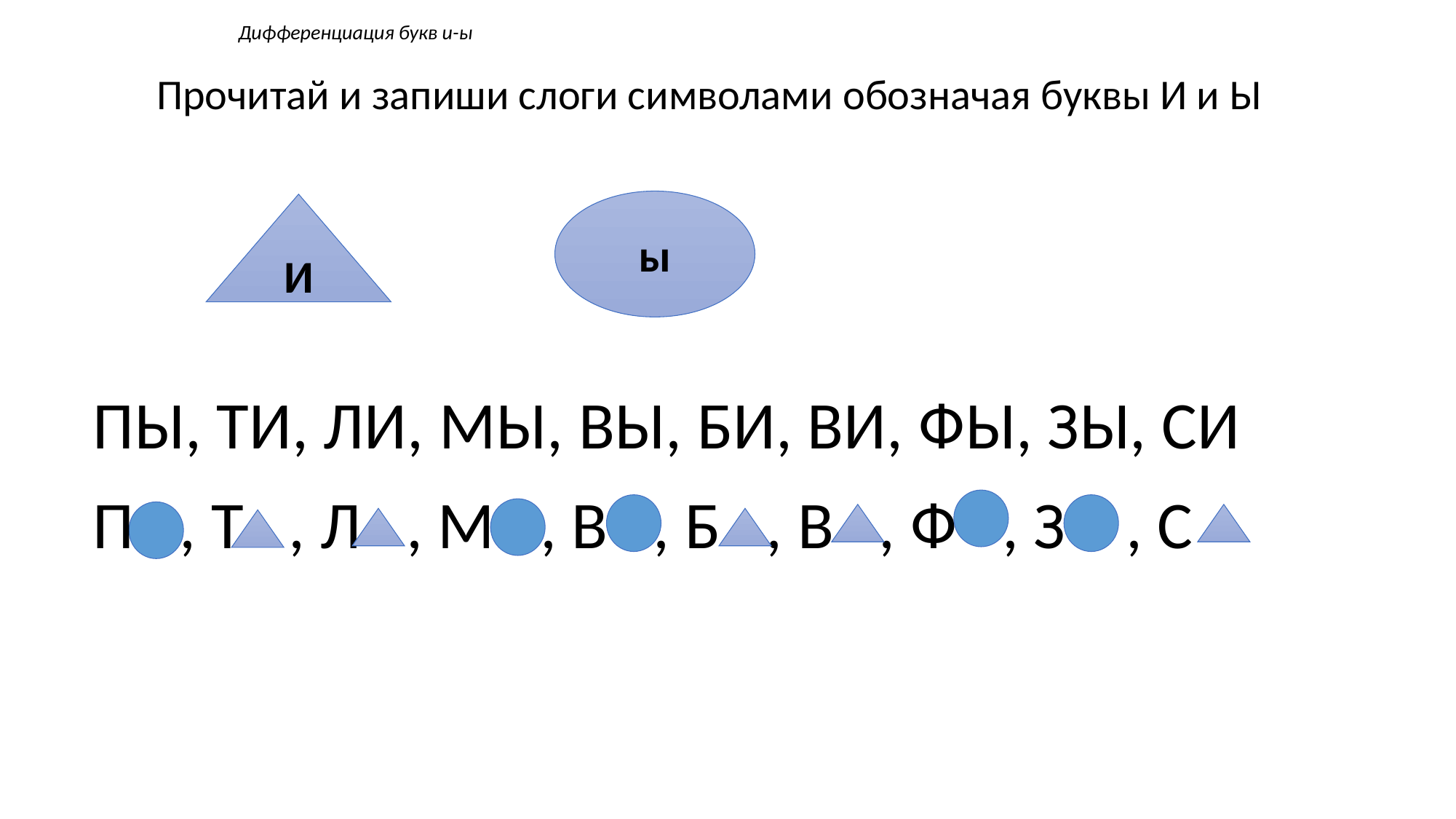

# Дифференциация букв и-ы
Прочитай и запиши слоги символами обозначая буквы И и Ы
ы
И
ПЫ, ТИ, ЛИ, МЫ, ВЫ, БИ, ВИ, ФЫ, ЗЫ, СИ

П   , Т   , Л   , М   , В   , Б   , В   , Ф   , З    , С